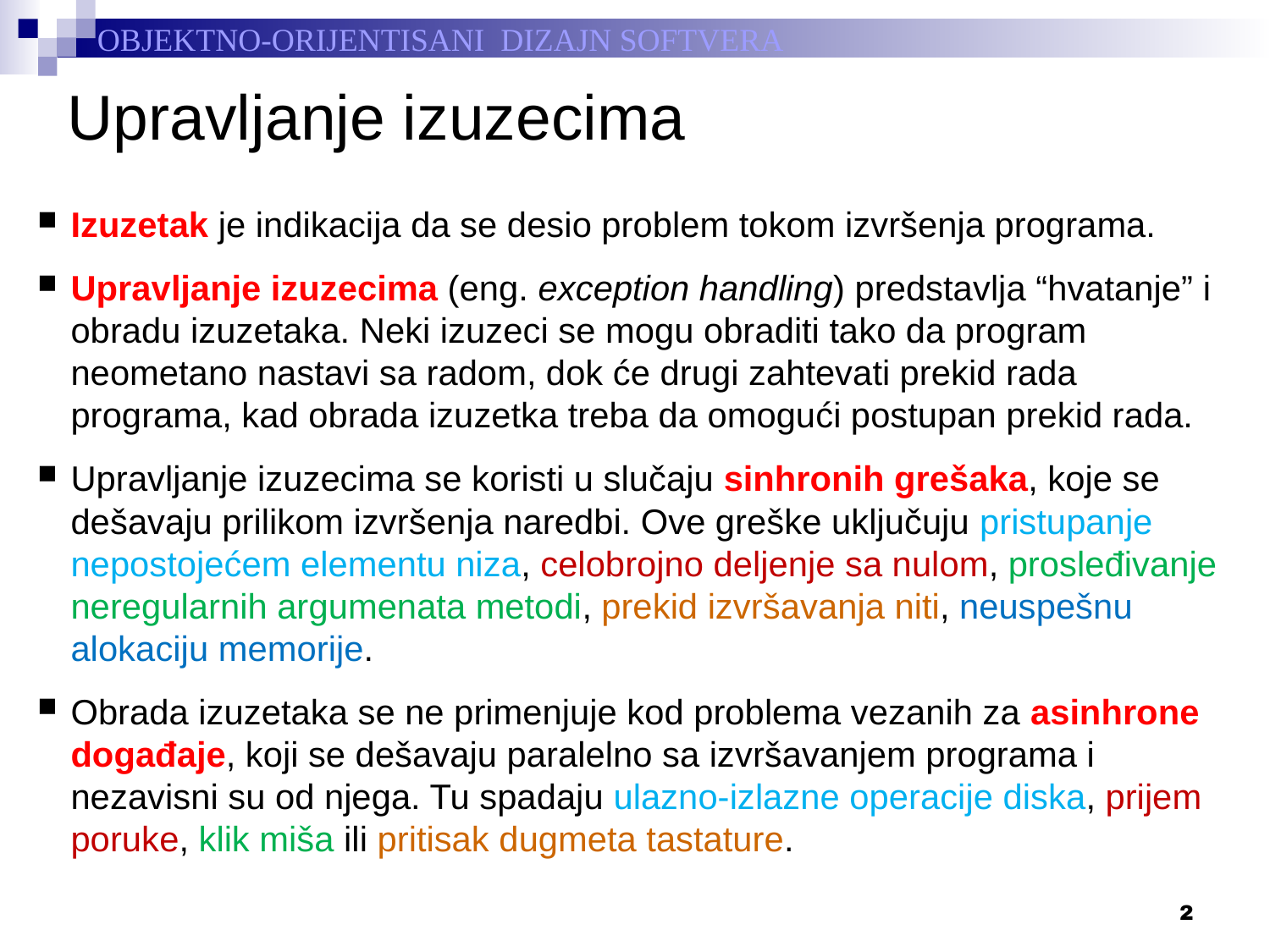

# Upravljanje izuzecima
Izuzetak je indikacija da se desio problem tokom izvršenja programa.
Upravljanje izuzecima (eng. exception handling) predstavlja “hvatanje” i obradu izuzetaka. Neki izuzeci se mogu obraditi tako da program neometano nastavi sa radom, dok će drugi zahtevati prekid rada programa, kad obrada izuzetka treba da omogući postupan prekid rada.
Upravljanje izuzecima se koristi u slučaju sinhronih grešaka, koje se dešavaju prilikom izvršenja naredbi. Ove greške uključuju pristupanje nepostojećem elementu niza, celobrojno deljenje sa nulom, prosleđivanje neregularnih argumenata metodi, prekid izvršavanja niti, neuspešnu alokaciju memorije.
Obrada izuzetaka se ne primenjuje kod problema vezanih za asinhrone događaje, koji se dešavaju paralelno sa izvršavanjem programa i nezavisni su od njega. Tu spadaju ulazno-izlazne operacije diska, prijem poruke, klik miša ili pritisak dugmeta tastature.
2